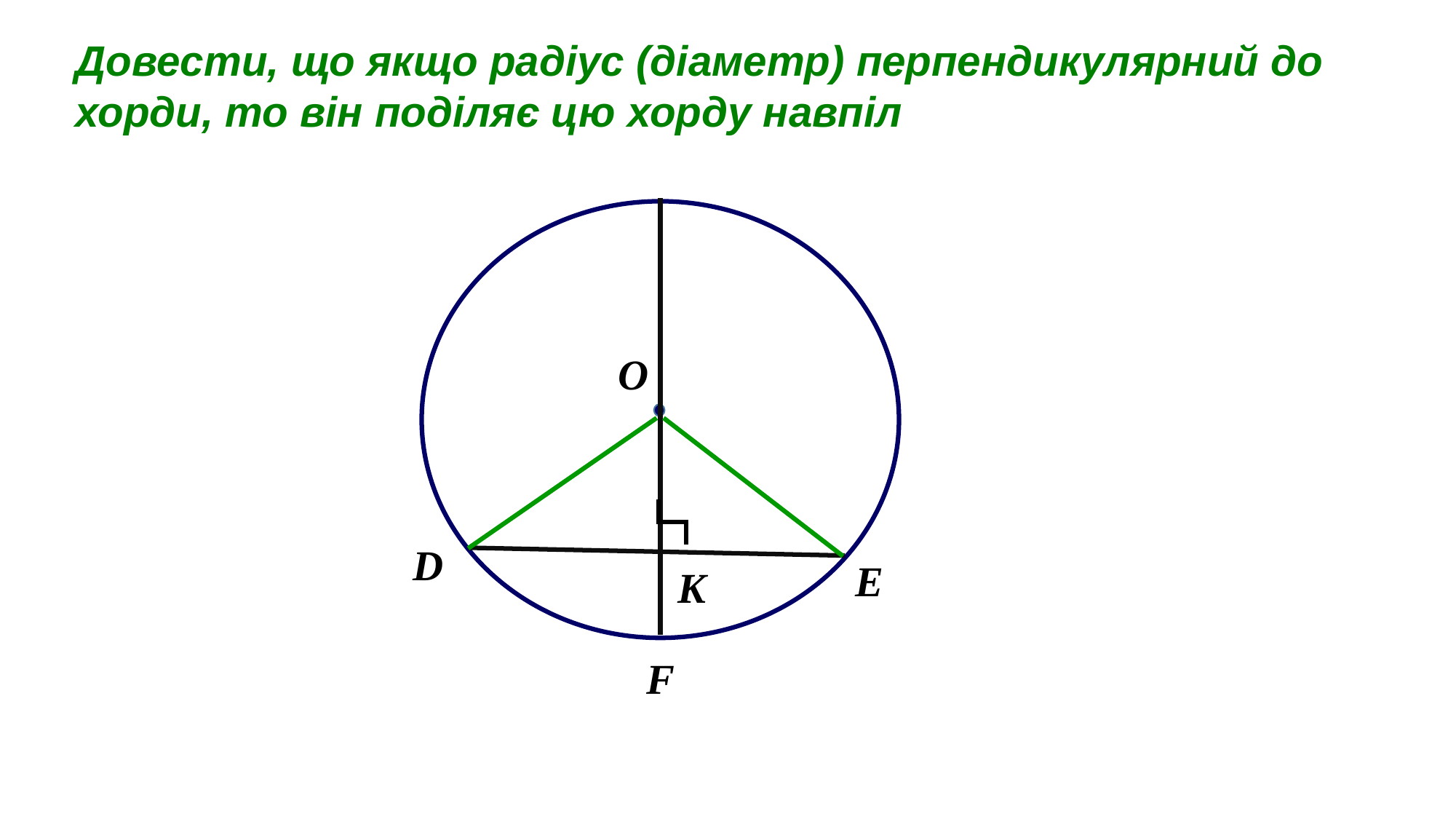

Довести, що якщо радіус (діаметр) перпендикулярний до хорди, то він поділяє цю хорду навпіл

O

D
E
K
F